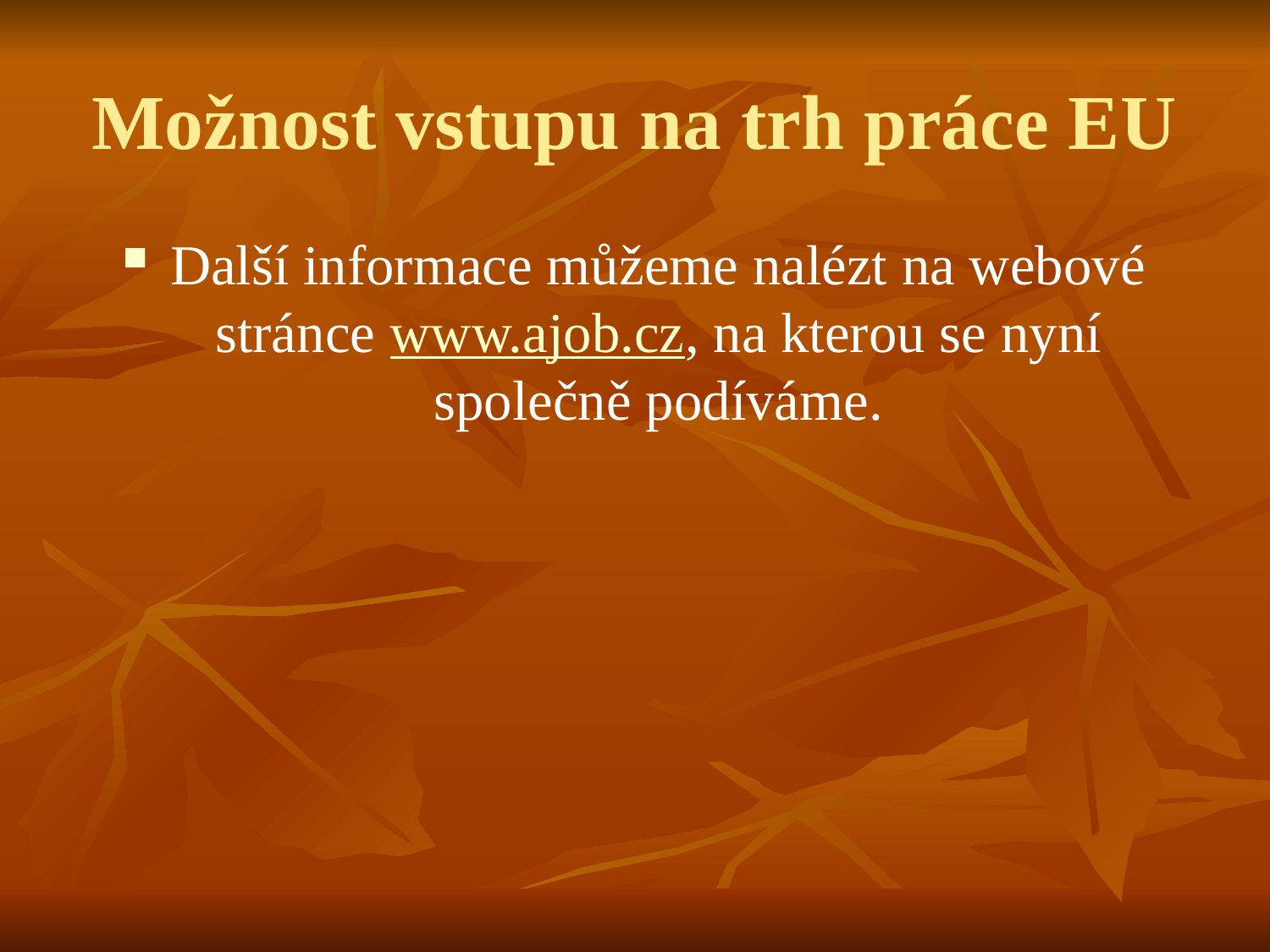

# Možnost vstupu na trh práce EU
Další informace můžeme nalézt na webové stránce www.ajob.cz, na kterou se nyní společně podíváme.